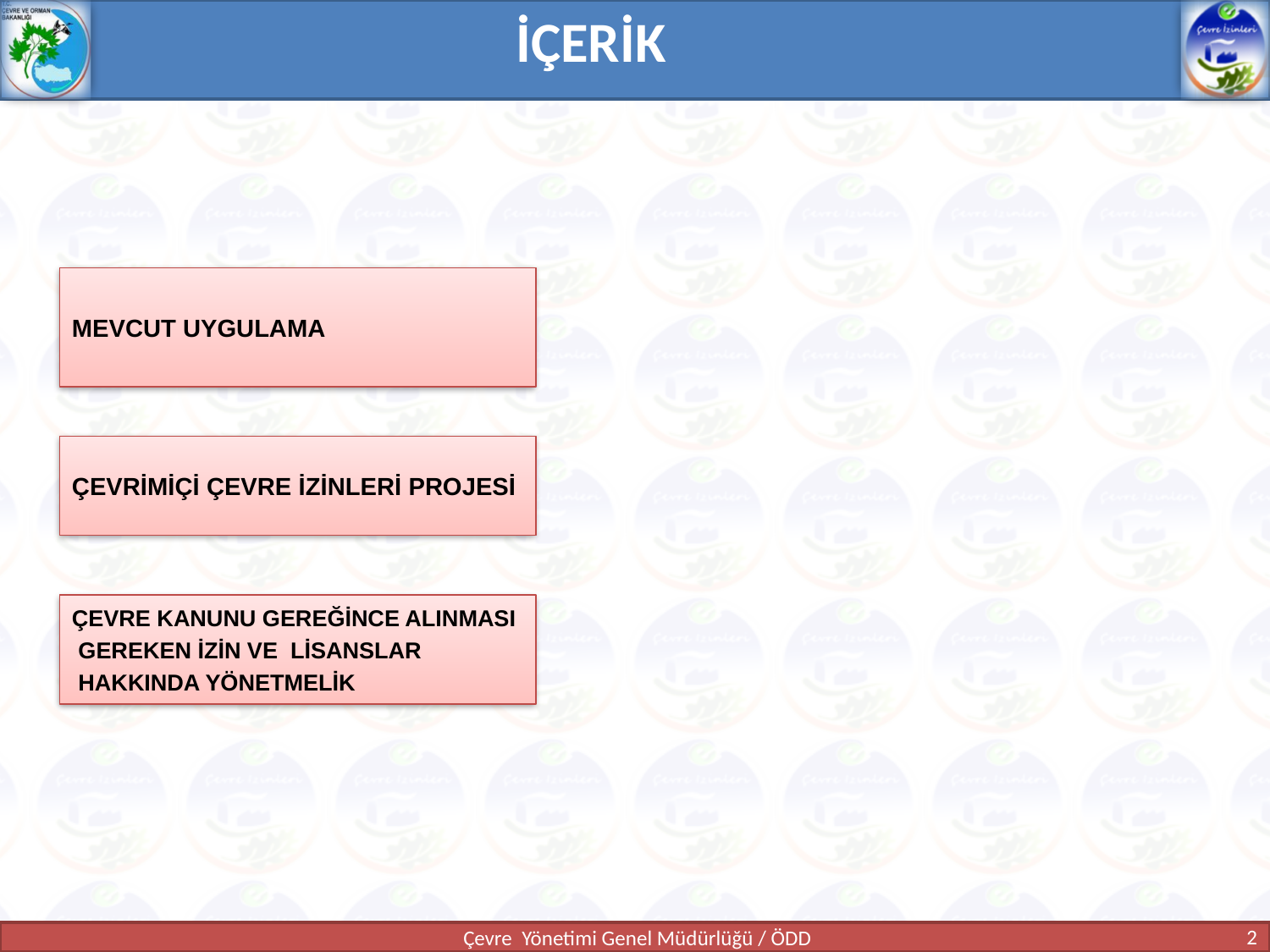

İÇERİK
MEVCUT UYGULAMA
ÇEVRİMİÇİ ÇEVRE İZİNLERİ PROJESİ
ÇEVRE KANUNU GEREĞİNCE ALINMASI
 GEREKEN İZİN VE  LİSANSLAR
 HAKKINDA YÖNETMELİK
2
Çevre  Yönetimi Genel Müdürlüğü / ÖDD